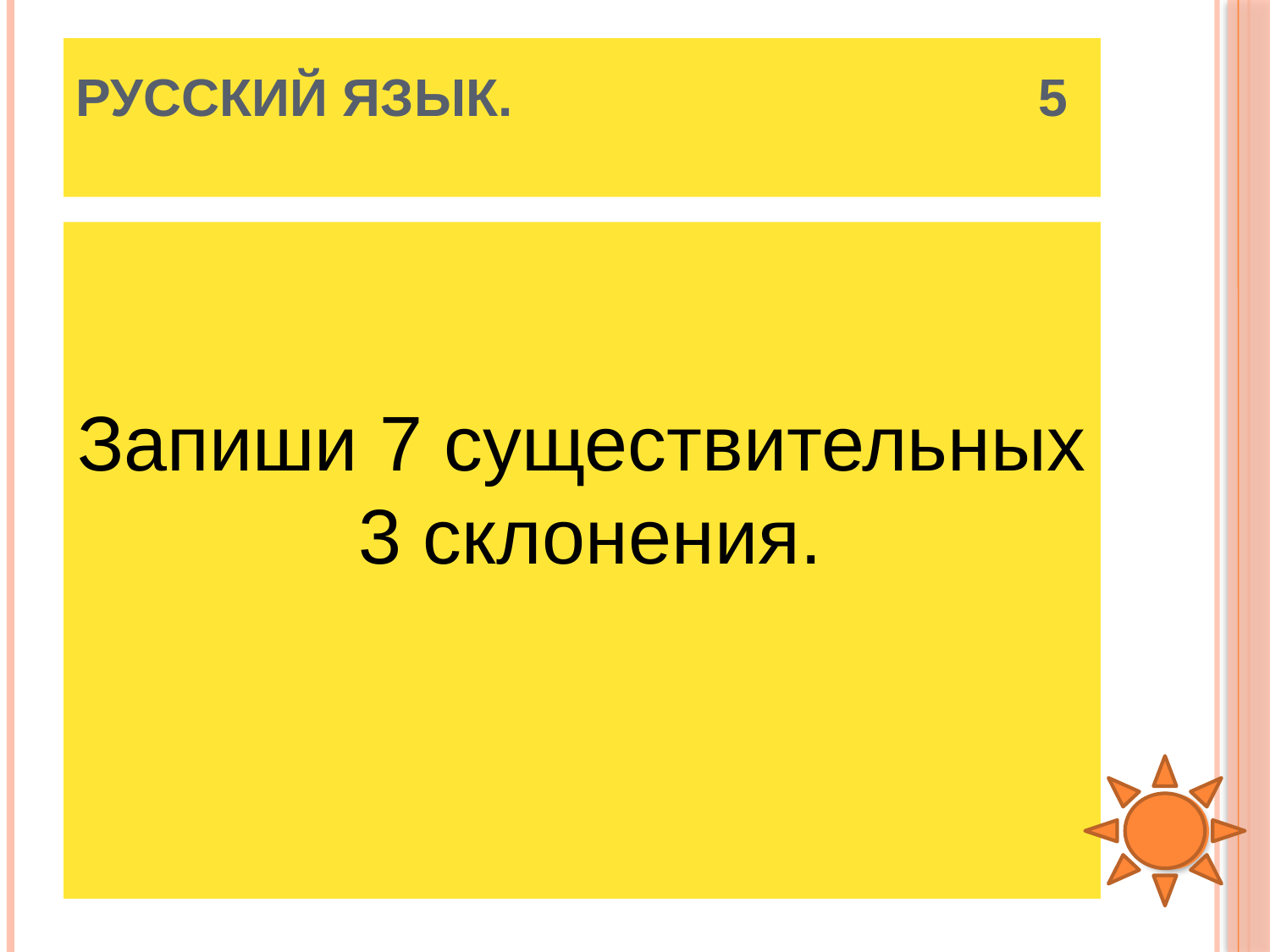

# Русский язык.                                    5

Запиши 7 существительных 3 склонения.